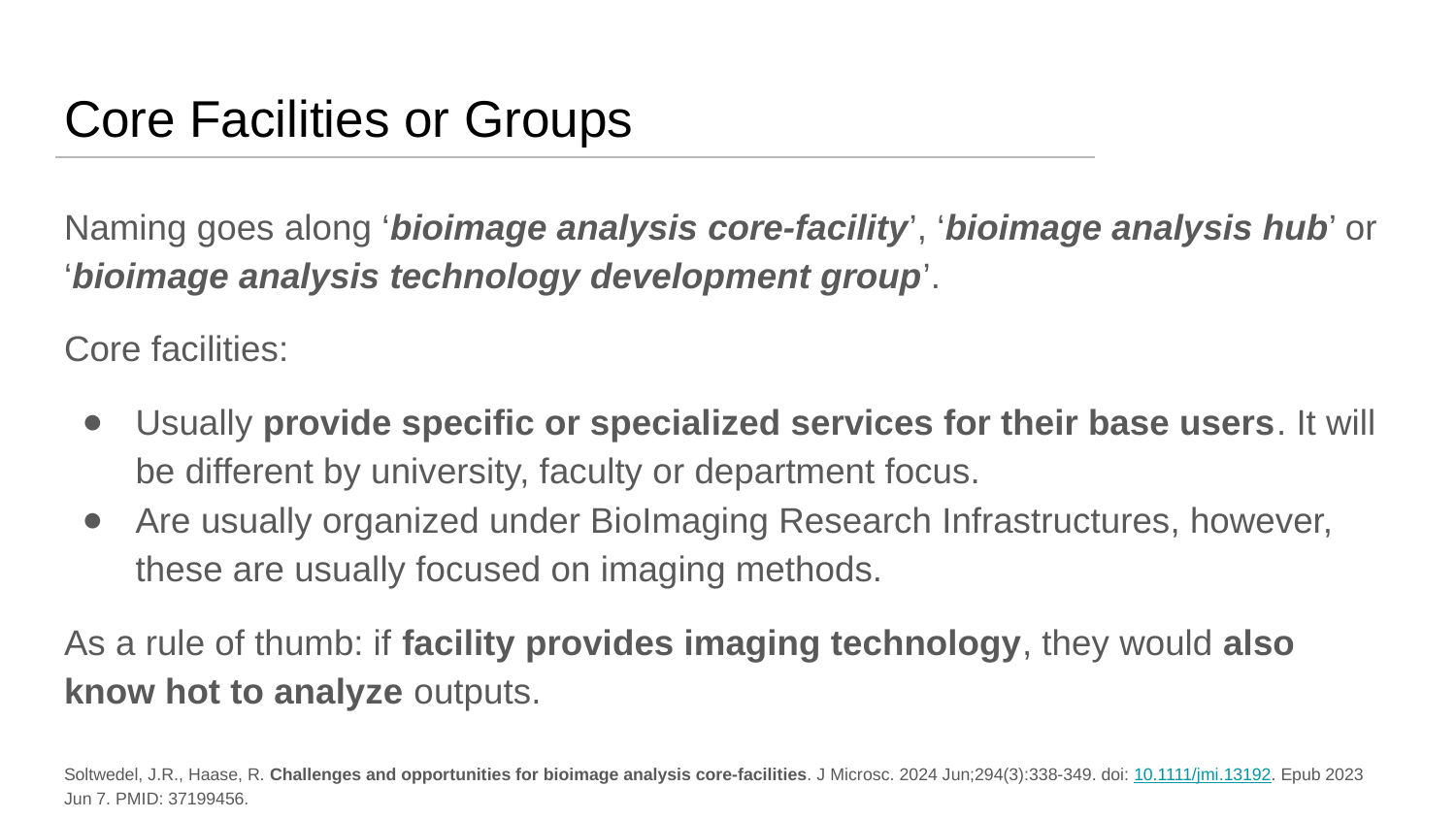

# Core Facilities or Groups
Naming goes along ‘bioimage analysis core-facility’, ‘bioimage analysis hub’ or ‘bioimage analysis technology development group’.
Core facilities:
Usually provide specific or specialized services for their base users. It will be different by university, faculty or department focus.
Are usually organized under BioImaging Research Infrastructures, however, these are usually focused on imaging methods.
As a rule of thumb: if facility provides imaging technology, they would also know hot to analyze outputs.
Soltwedel, J.R., Haase, R. Challenges and opportunities for bioimage analysis core-facilities. J Microsc. 2024 Jun;294(3):338-349. doi: 10.1111/jmi.13192. Epub 2023 Jun 7. PMID: 37199456.